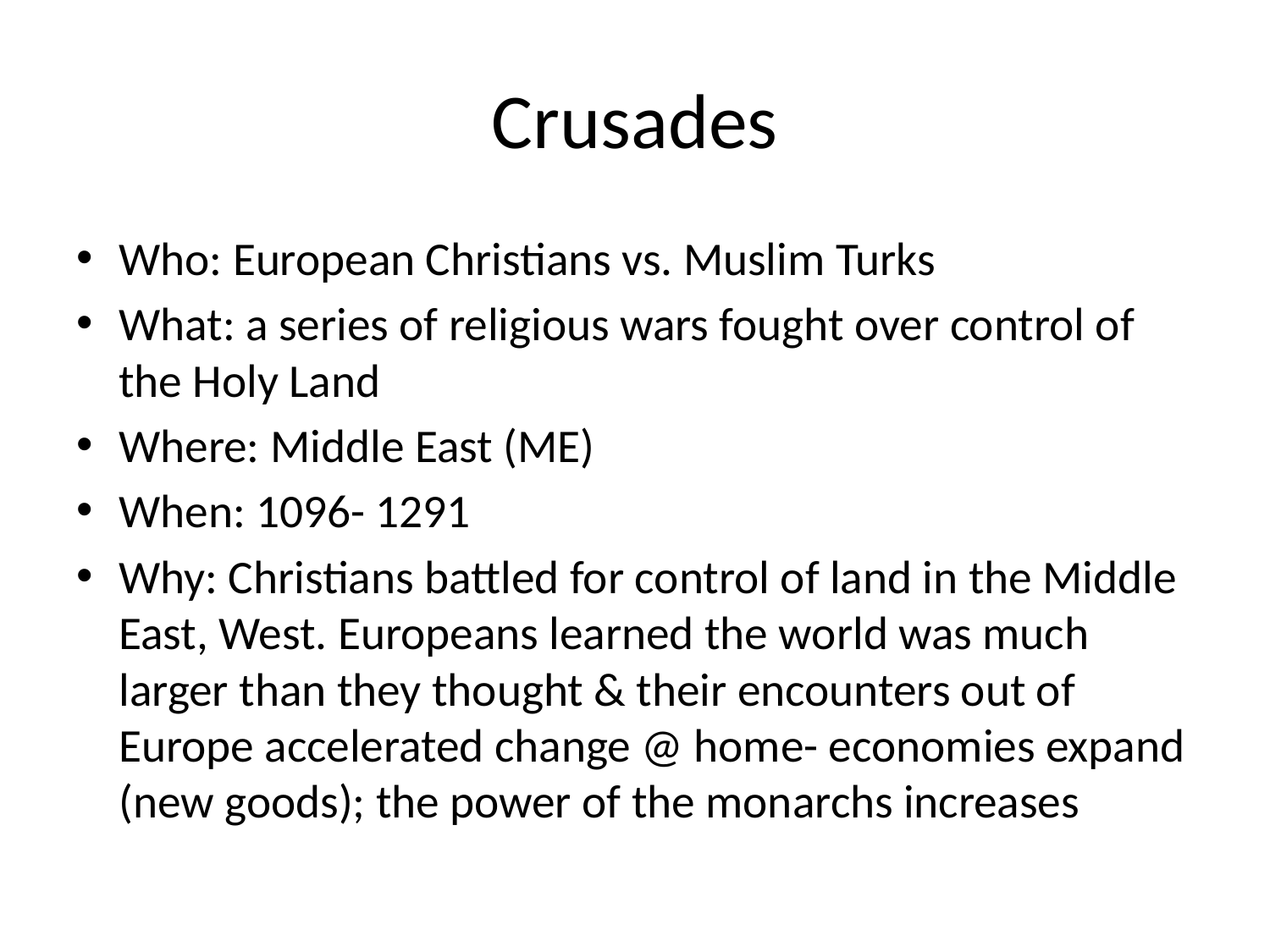

# Crusades
Who: European Christians vs. Muslim Turks
What: a series of religious wars fought over control of the Holy Land
Where: Middle East (ME)
When: 1096- 1291
Why: Christians battled for control of land in the Middle East, West. Europeans learned the world was much larger than they thought & their encounters out of Europe accelerated change @ home- economies expand (new goods); the power of the monarchs increases